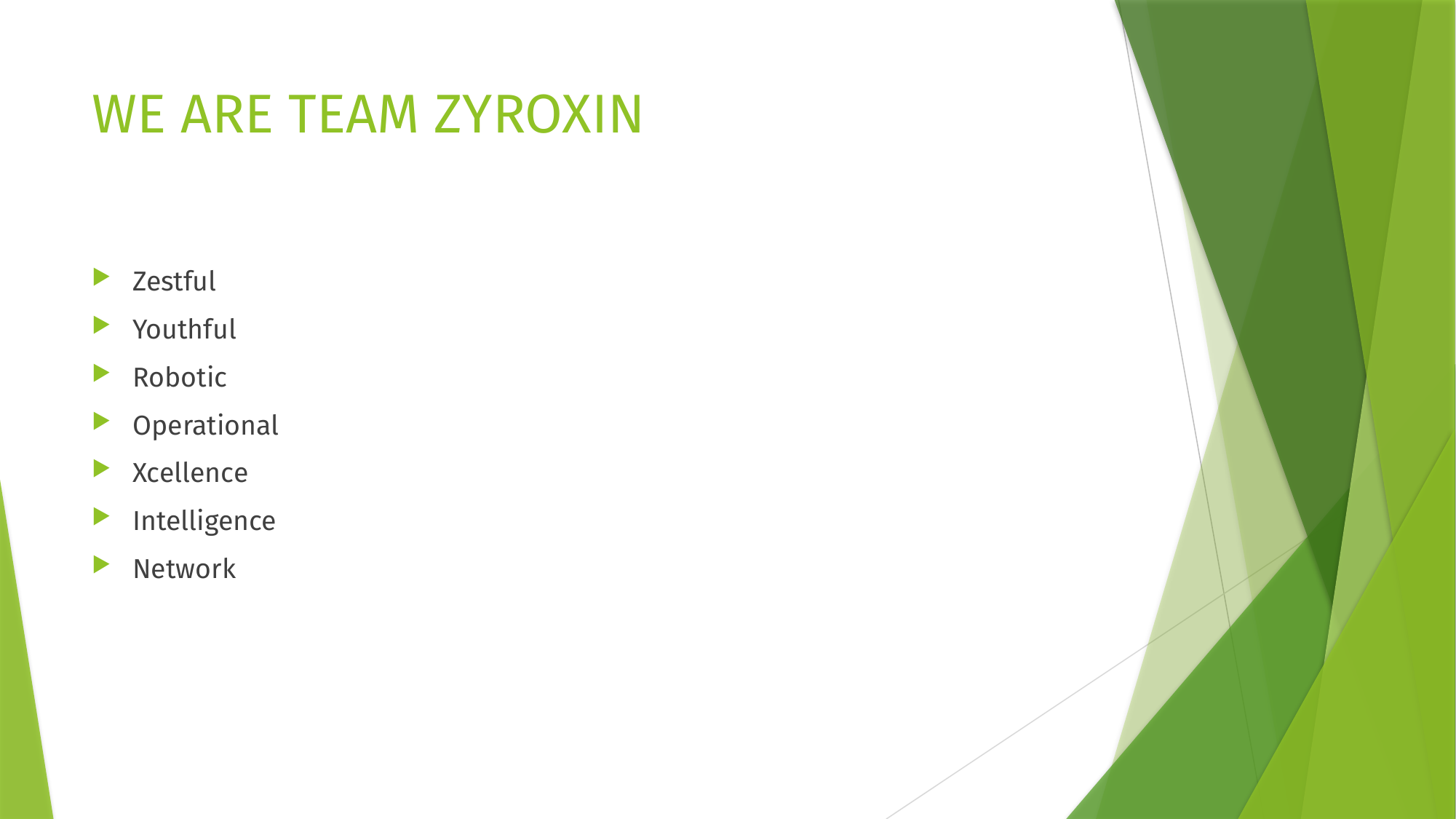

# WE ARE TEAM ZYROXIN
Zestful
Youthful
Robotic
Operational
Xcellence
Intelligence
Network